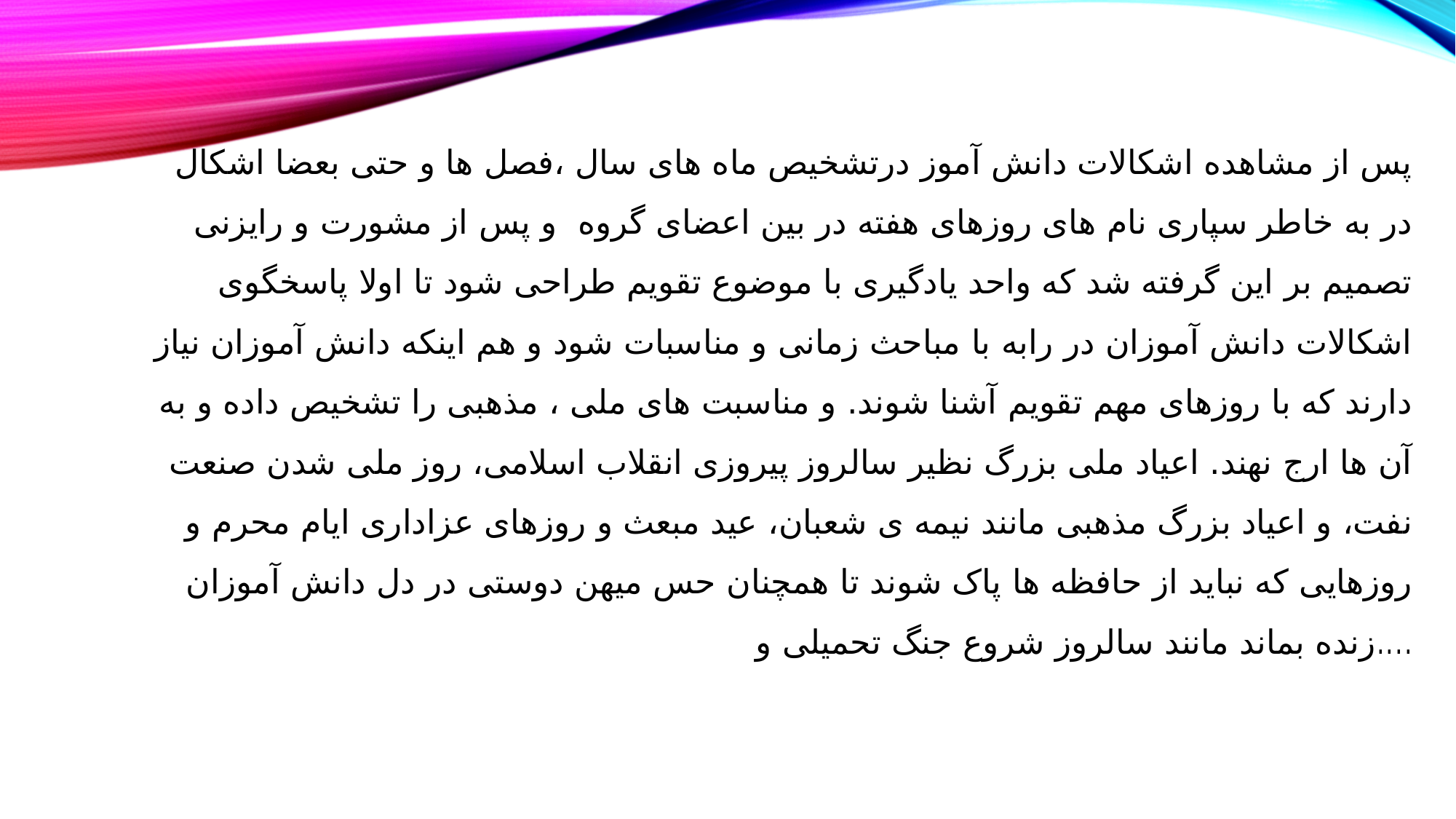

#
پس از مشاهده اشکالات دانش آموز درتشخیص ماه های سال ،فصل ها و حتی بعضا اشکال  در به خاطر سپاری نام های روزهای هفته در بین اعضای گروه  و پس از مشورت و رایزنی تصمیم بر این گرفته شد که واحد یادگیری با موضوع تقویم طراحی شود تا اولا پاسخگوی اشکالات دانش آموزان در رابه با مباحث زمانی و مناسبات شود و هم اینکه دانش آموزان نیاز دارند که با روزهای مهم تقویم آشنا شوند. و مناسبت های ملی ، مذهبی را تشخیص داده و به آن ها ارج نهند. اعیاد ملی بزرگ نظیر سالروز پیروزی انقلاب اسلامی، روز ملی شدن صنعت نفت، و اعیاد بزرگ مذهبی مانند نیمه ی شعبان، عید مبعث و روزهای عزاداری ایام محرم و روزهایی که نباید از حافظه ها پاک شوند تا همچنان حس میهن دوستی در دل دانش آموزان زنده بماند مانند سالروز شروع جنگ تحمیلی و....